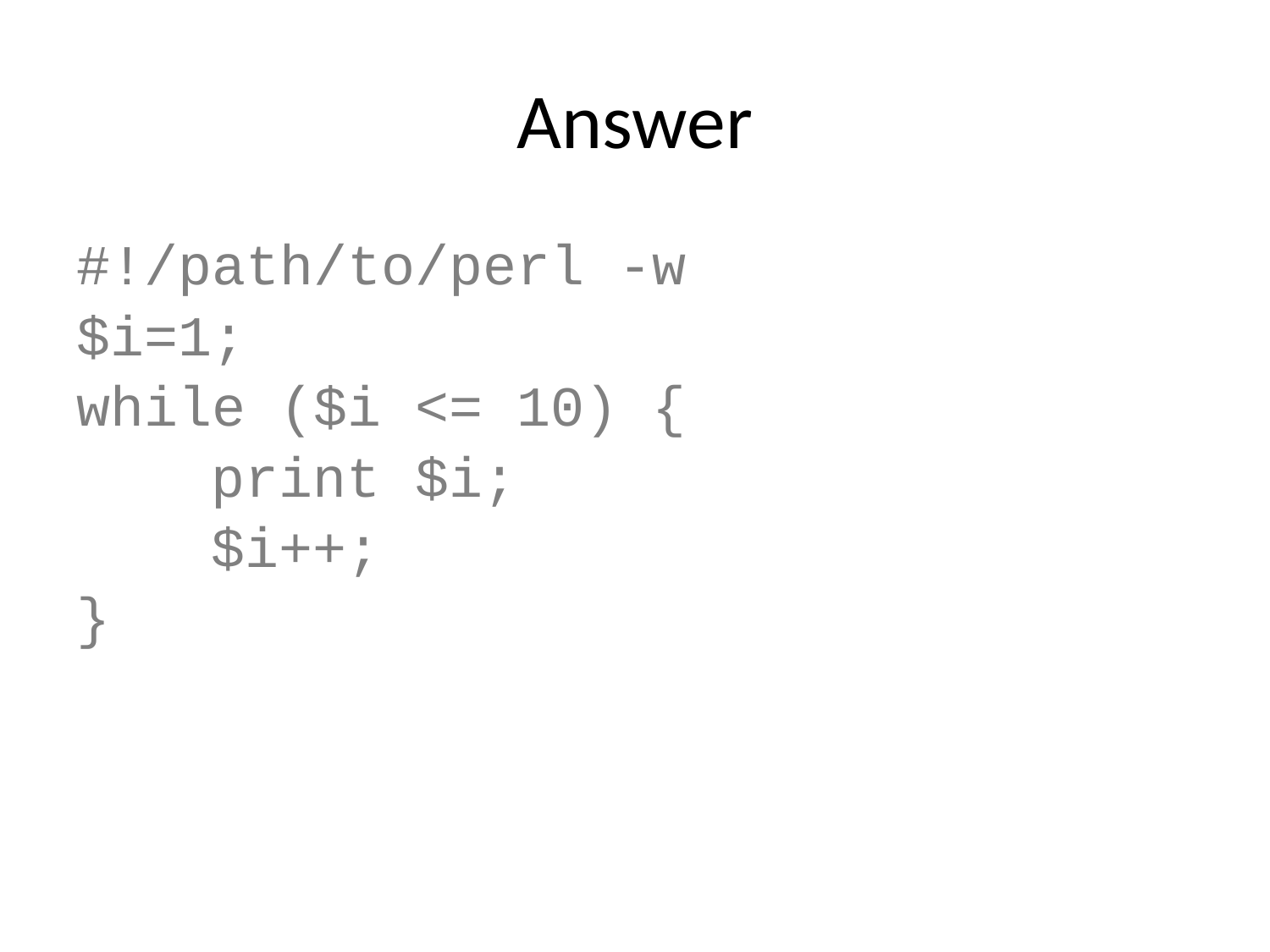

# Answer
#!/path/to/perl -w
$i=1;
while ($i <= 10) {
    print $i;
    $i++;
}